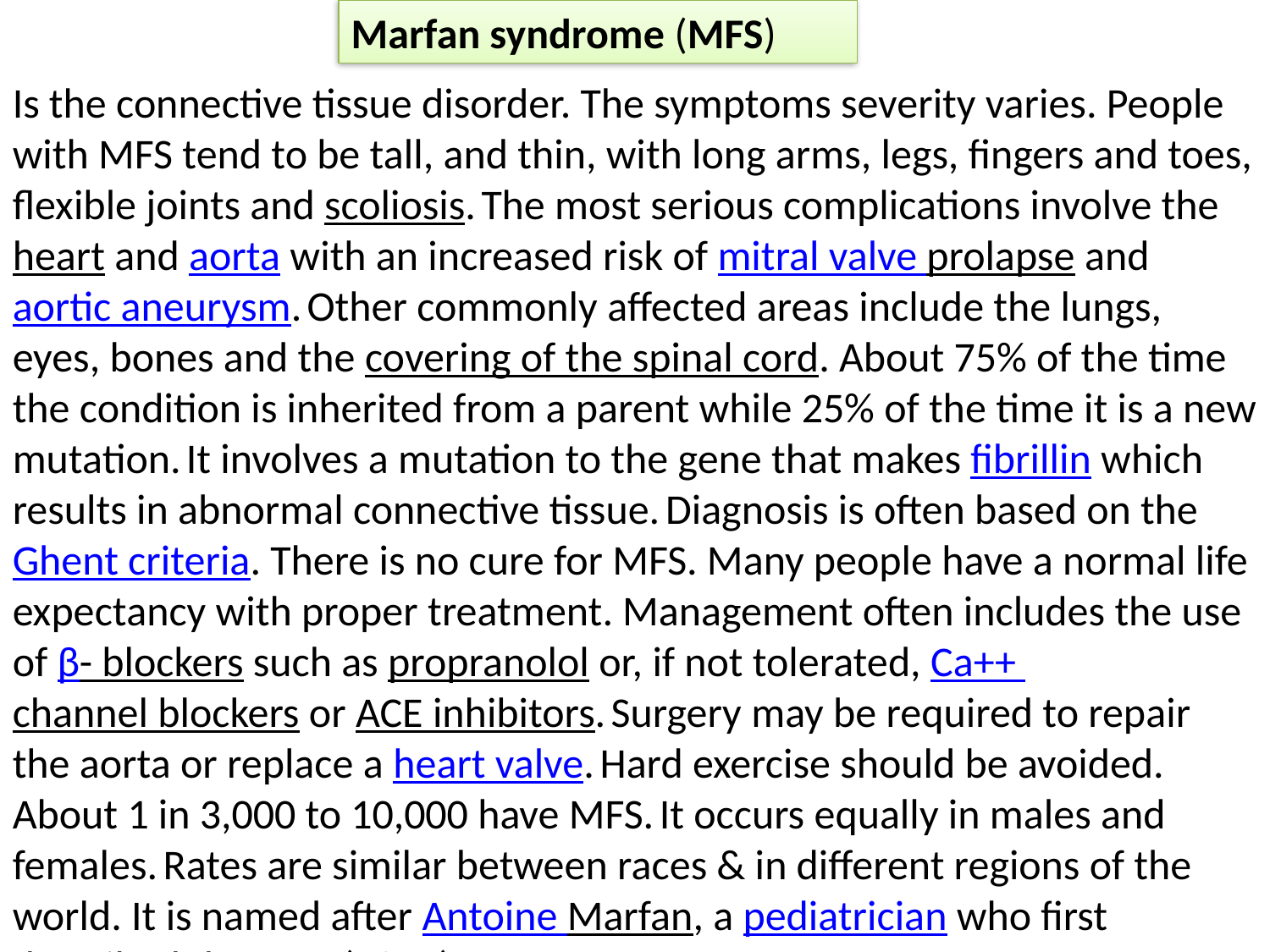

Marfan syndrome (MFS)
Is the connective tissue disorder. The symptoms severity varies. People with MFS tend to be tall, and thin, with long arms, legs, fingers and toes, flexible joints and scoliosis. The most serious complications involve the heart and aorta with an increased risk of mitral valve prolapse and aortic aneurysm. Other commonly affected areas include the lungs, eyes, bones and the covering of the spinal cord. About 75% of the time the condition is inherited from a parent while 25% of the time it is a new mutation. It involves a mutation to the gene that makes fibrillin which results in abnormal connective tissue. Diagnosis is often based on the Ghent criteria. There is no cure for MFS. Many people have a normal life expectancy with proper treatment. Management often includes the use of β- blockers such as propranolol or, if not tolerated, Ca++ channel blockers or ACE inhibitors. Surgery may be required to repair the aorta or replace a heart valve. Hard exercise should be avoided.  About 1 in 3,000 to 10,000 have MFS. It occurs equally in males and females. Rates are similar between races & in different regions of the world. It is named after Antoine Marfan, a pediatrician who first described the MFS (1896).